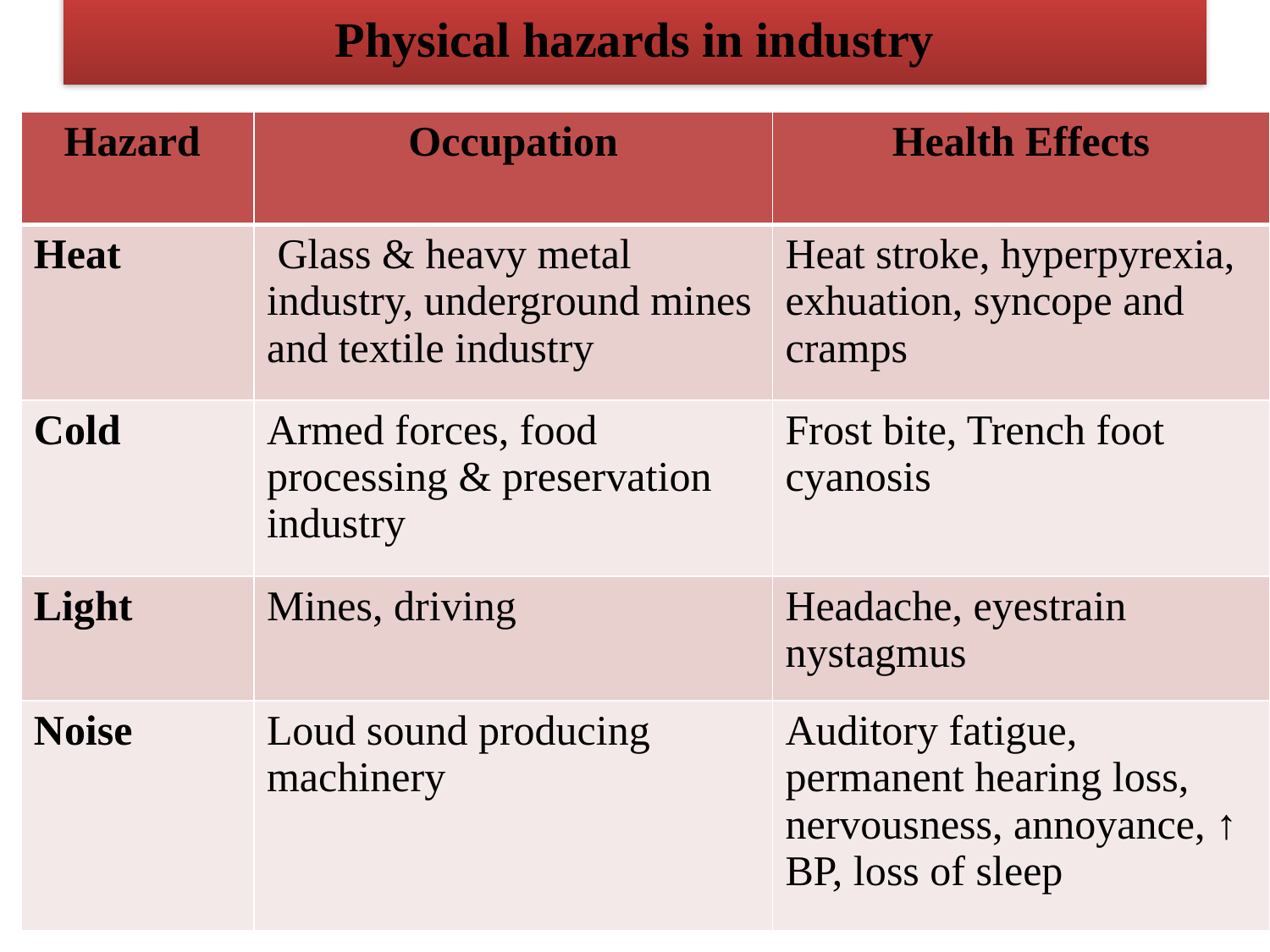

# Physical hazards in industry
| Hazard | Occupation | Health Effects |
| --- | --- | --- |
| Heat | Glass & heavy metal industry, underground mines and textile industry | Heat stroke, hyperpyrexia, exhuation, syncope and cramps |
| Cold | Armed forces, food processing & preservation industry | Frost bite, Trench foot cyanosis |
| Light | Mines, driving | Headache, eyestrain nystagmus |
| Noise | Loud sound producing machinery | Auditory fatigue, permanent hearing loss, nervousness, annoyance, ↑ BP, loss of sleep |